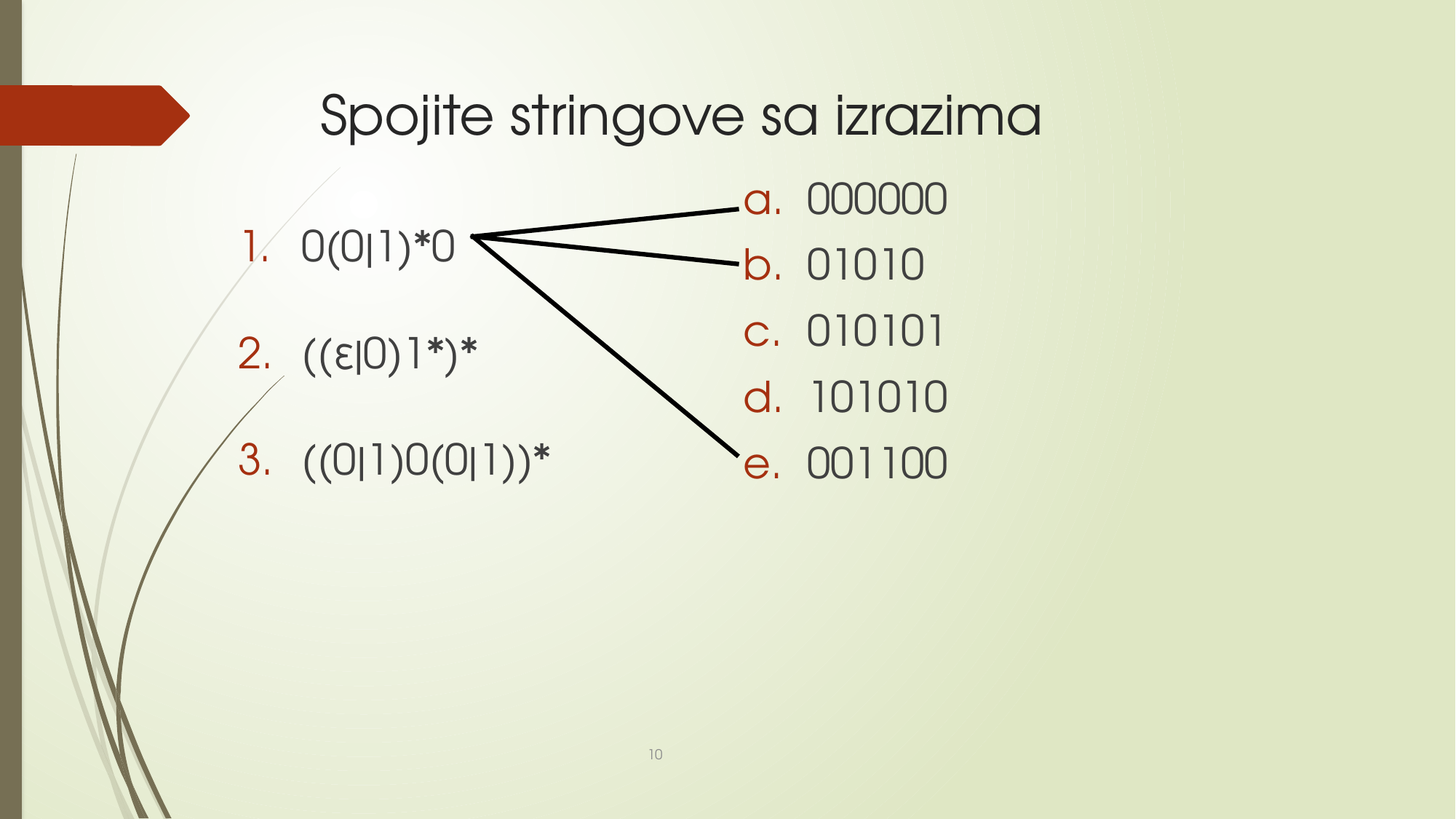

# Spojite stringove sa izrazima
000000
01010
010101
101010
001100

0(0|1)*0
((ε|0)1*)*
((0|1)0(0|1))*

			10